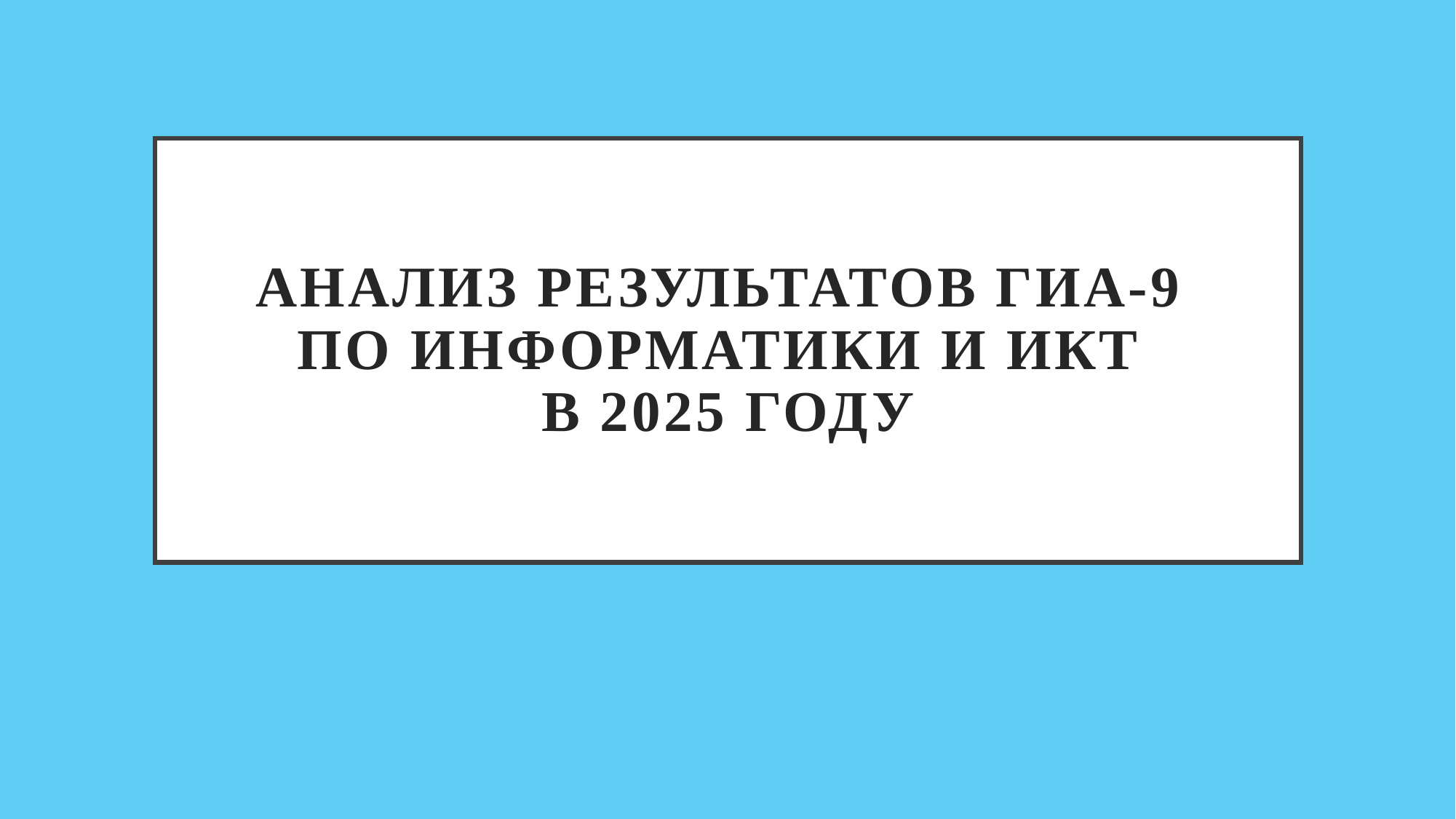

# Анализ результатов ГИА-9 по информатики и ИКТ в 2025 году